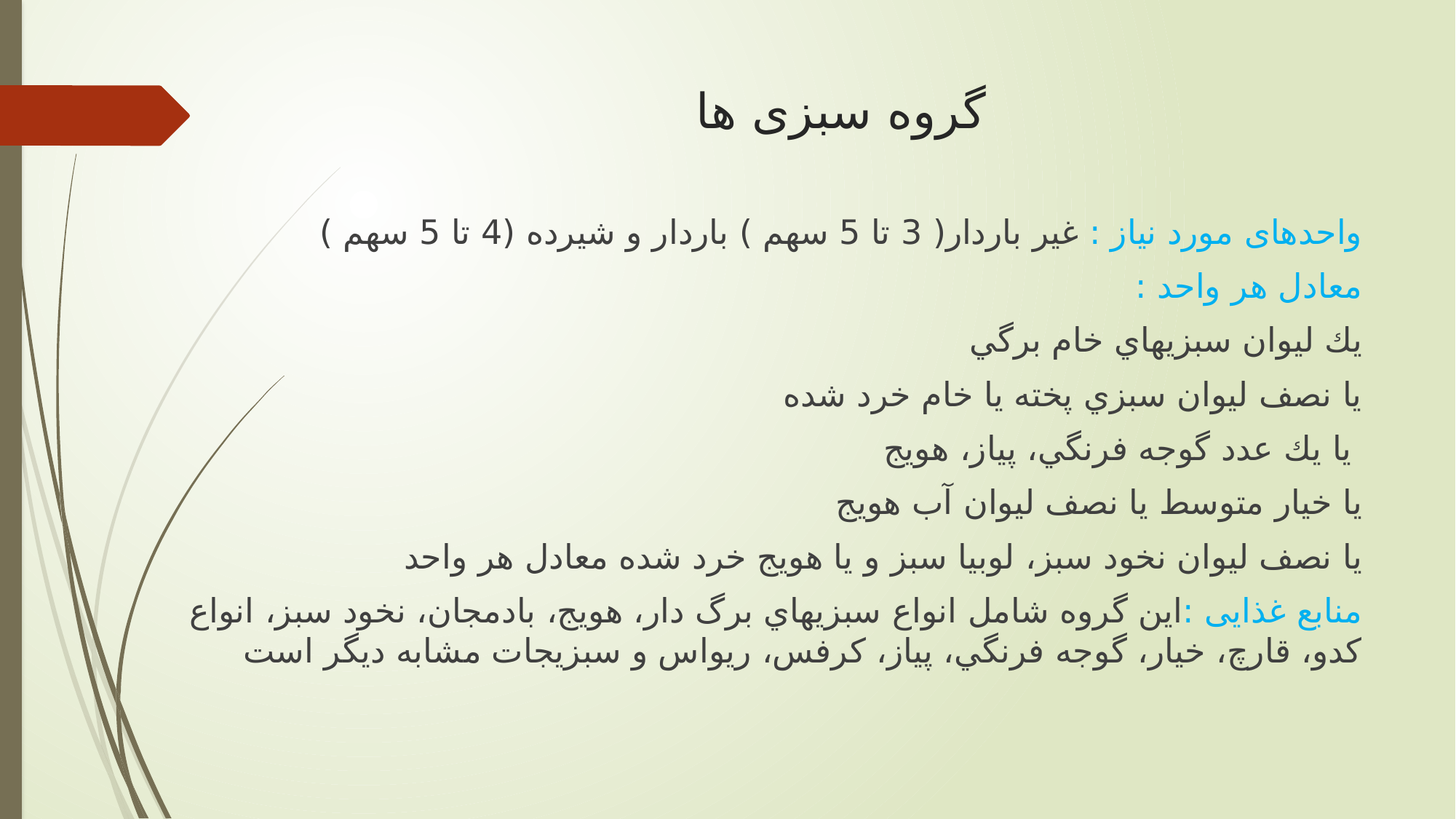

# گروه سبزی ها
واحدهای مورد نیاز : غیر باردار( 3 تا 5 سهم ) باردار و شیرده (4 تا 5 سهم )
معادل هر واحد :
يك لیوان سبزيهاي خام برگي
يا نصف لیوان سبزي پخته يا خام خرد شده
 يا يك عدد گوجه فرنگي، پیاز، هويج
يا خیار متوسط يا نصف لیوان آب هويج
يا نصف لیوان نخود سبز، لوبیا سبز و يا هويج خرد شده معادل هر واحد
منابع غذایی :اين گروه شامل انواع سبزيهاي برگ دار، هويج، بادمجان، نخود سبز، انواع کدو، قارچ، خیار، گوجه فرنگي، پیاز، کرفس، ريواس و سبزيجات مشابه ديگر است